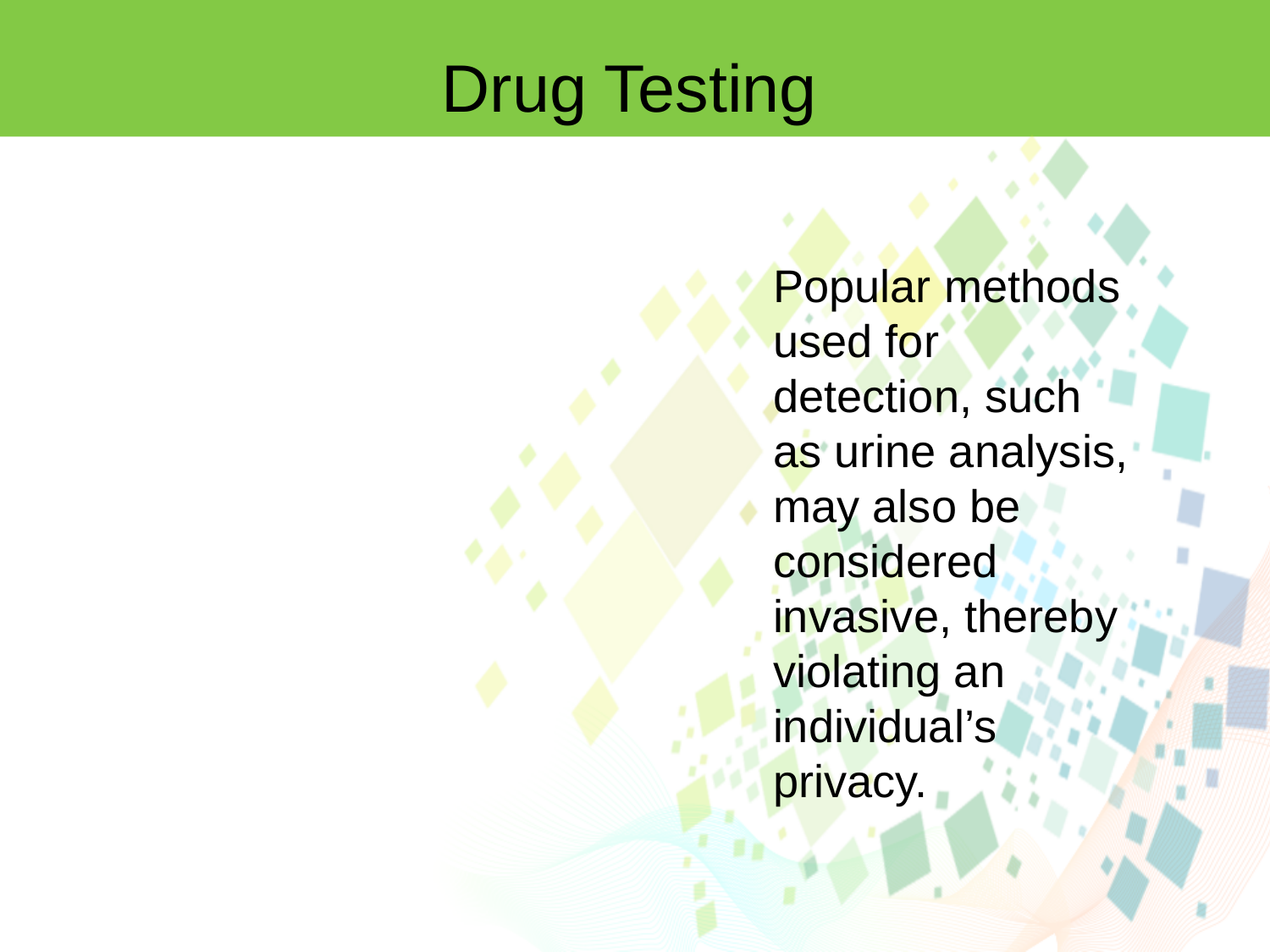

Drug Testing
Popular methods used for detection, such as urine analysis, may also be considered invasive, thereby violating an individual’s privacy.